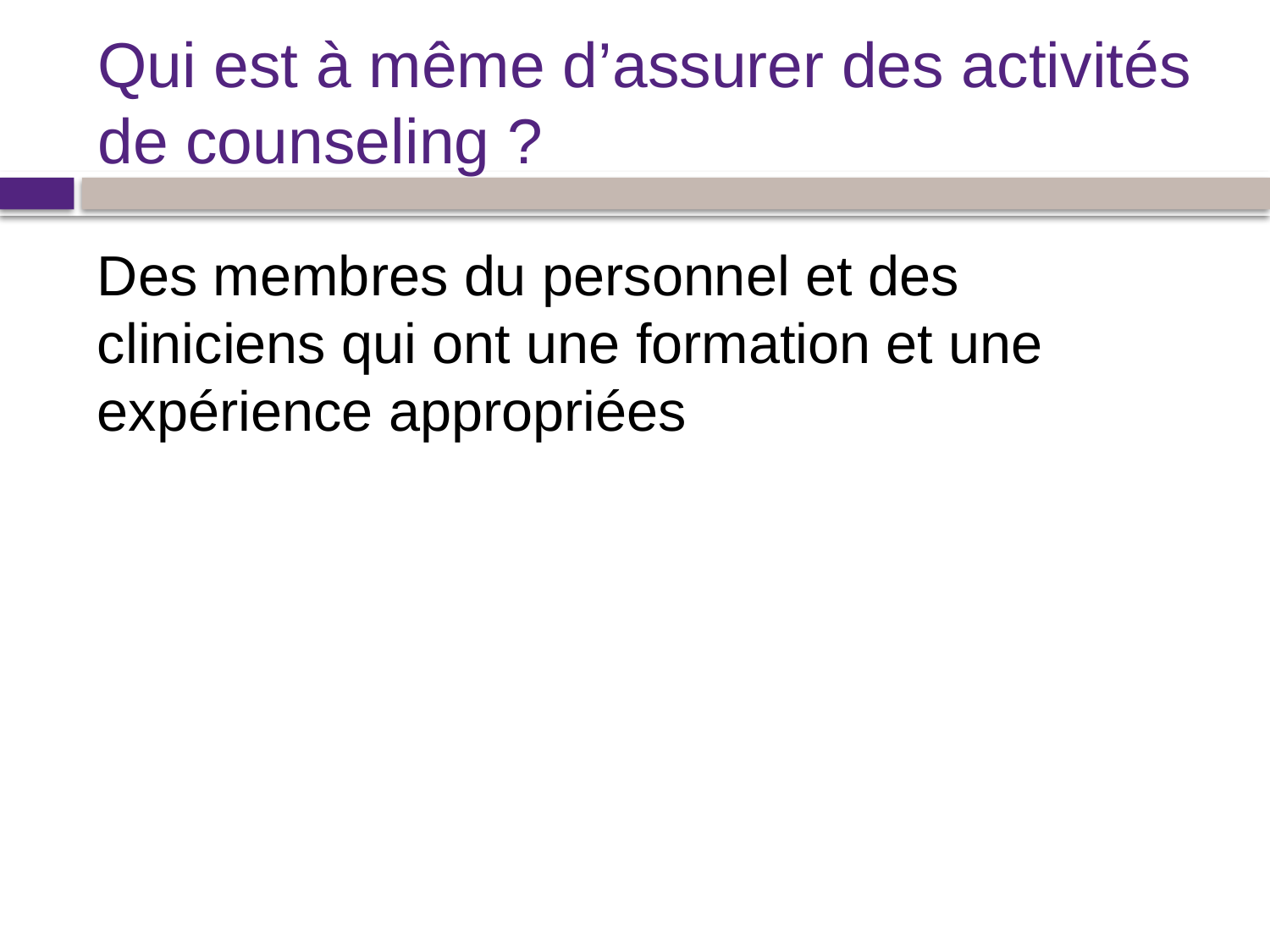

# Qui est à même d’assurer des activités de counseling ?
Des membres du personnel et des cliniciens qui ont une formation et une expérience appropriées